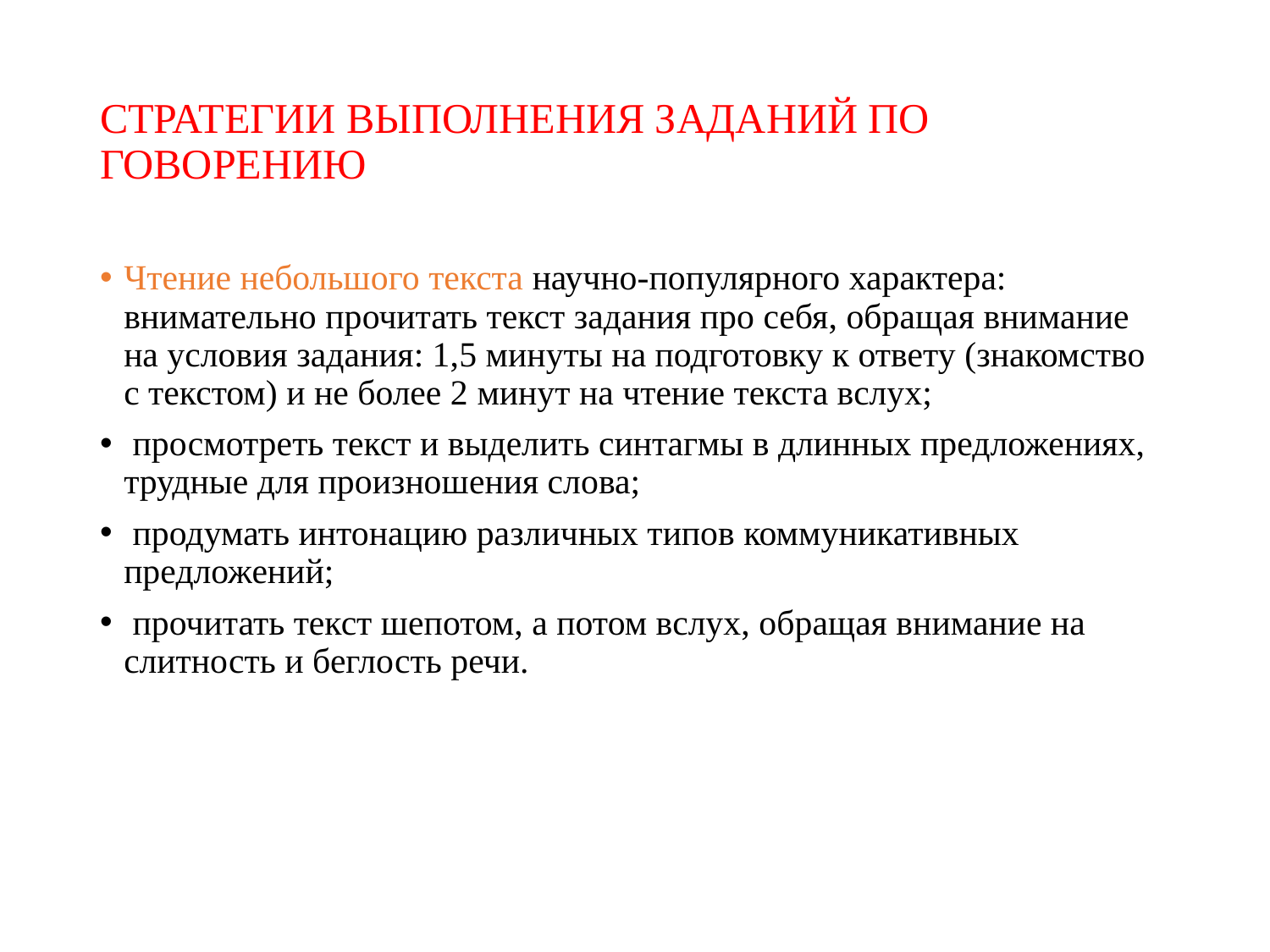

# СТРАТЕГИИ ВЫПОЛНЕНИЯ ЗАДАНИЙ ПО ГОВОРЕНИЮ
Чтение небольшого текста научно-популярного характера:  внимательно прочитать текст задания про себя, обращая внимание на условия задания: 1,5 минуты на подготовку к ответу (знакомство с текстом) и не более 2 минут на чтение текста вслух;
 просмотреть текст и выделить синтагмы в длинных предложениях, трудные для произношения слова;
 продумать интонацию различных типов коммуникативных предложений;
 прочитать текст шепотом, а потом вслух, обращая внимание на слитность и беглость речи.